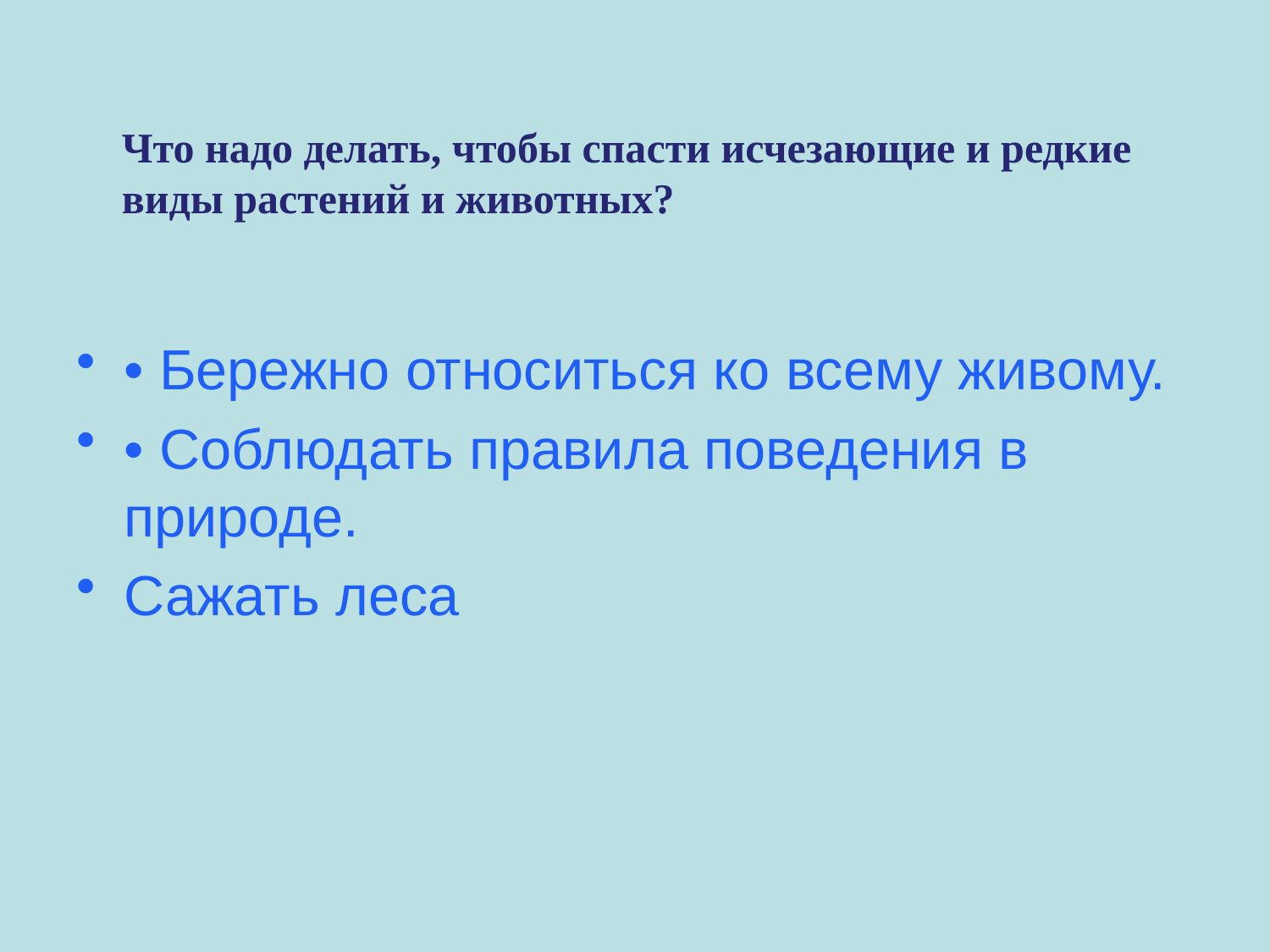

# Что надо делать, чтобы спасти исчезающие и редкие виды растений и животных?
• Бережно относиться ко всему живому.
• Соблюдать правила поведения в природе.
Сажать леса